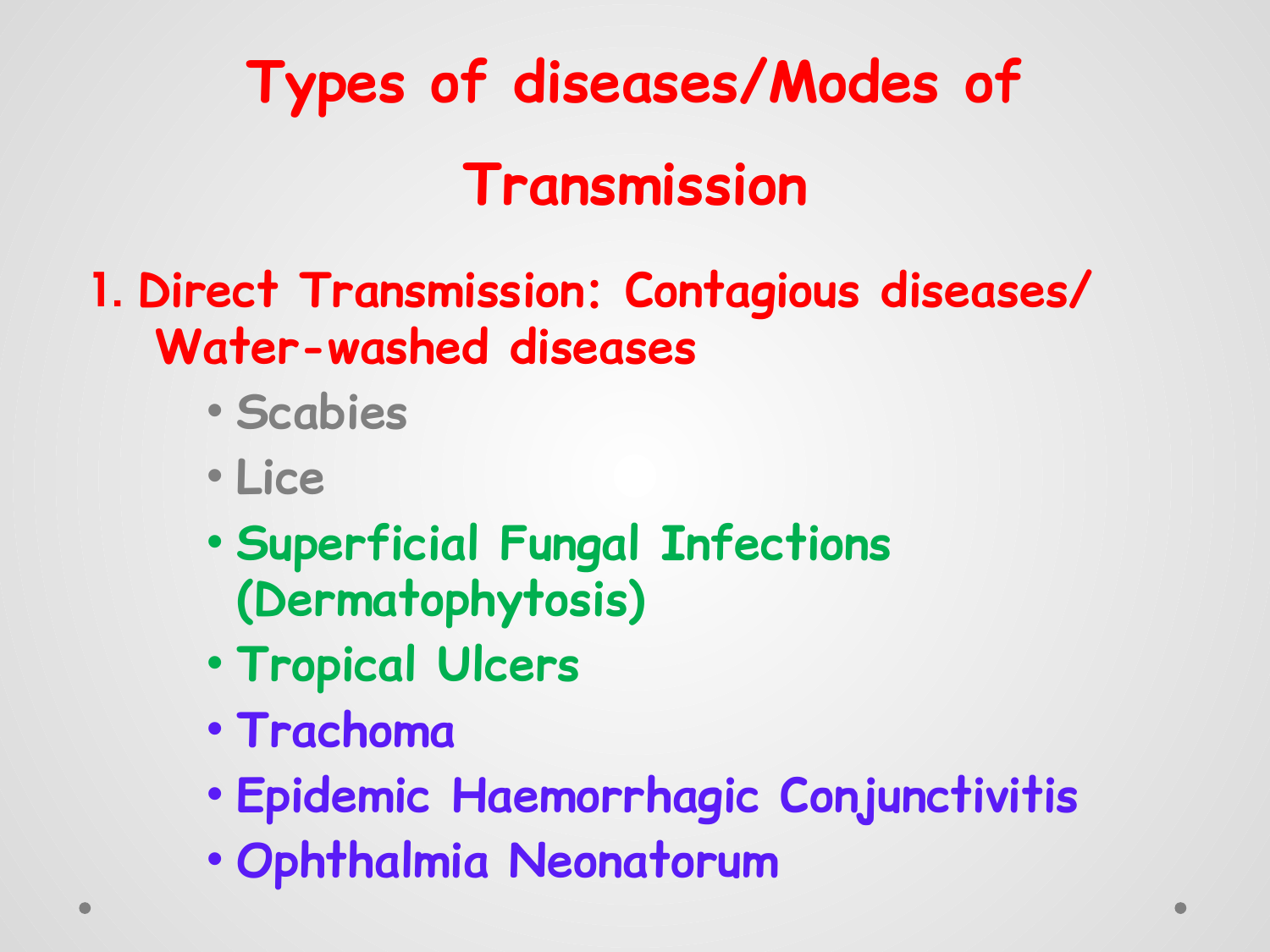

# Types of diseases/Modes of Transmission
1. Direct Transmission: Contagious diseases/ Water-washed diseases
Scabies
Lice
Superficial Fungal Infections (Dermatophytosis)
Tropical Ulcers
Trachoma
Epidemic Haemorrhagic Conjunctivitis
Ophthalmia Neonatorum